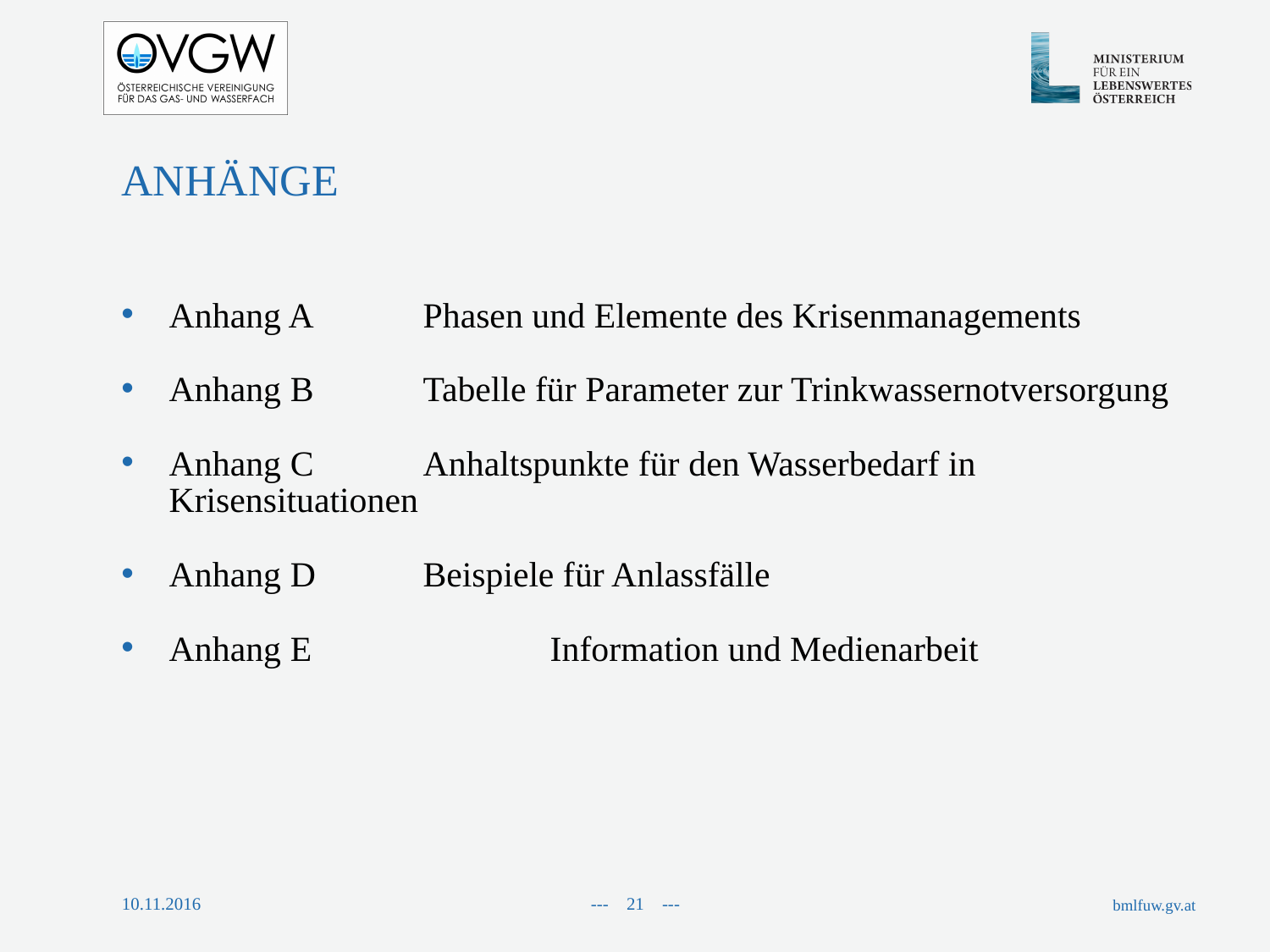

Anhänge
Anhang A	Phasen und Elemente des Krisenmanagements

Anhang B	Tabelle für Parameter zur Trinkwassernotversorgung

Anhang C	Anhaltspunkte für den Wasserbedarf in Krisensituationen

Anhang D	Beispiele für Anlassfälle

Anhang E		Information und Medienarbeit